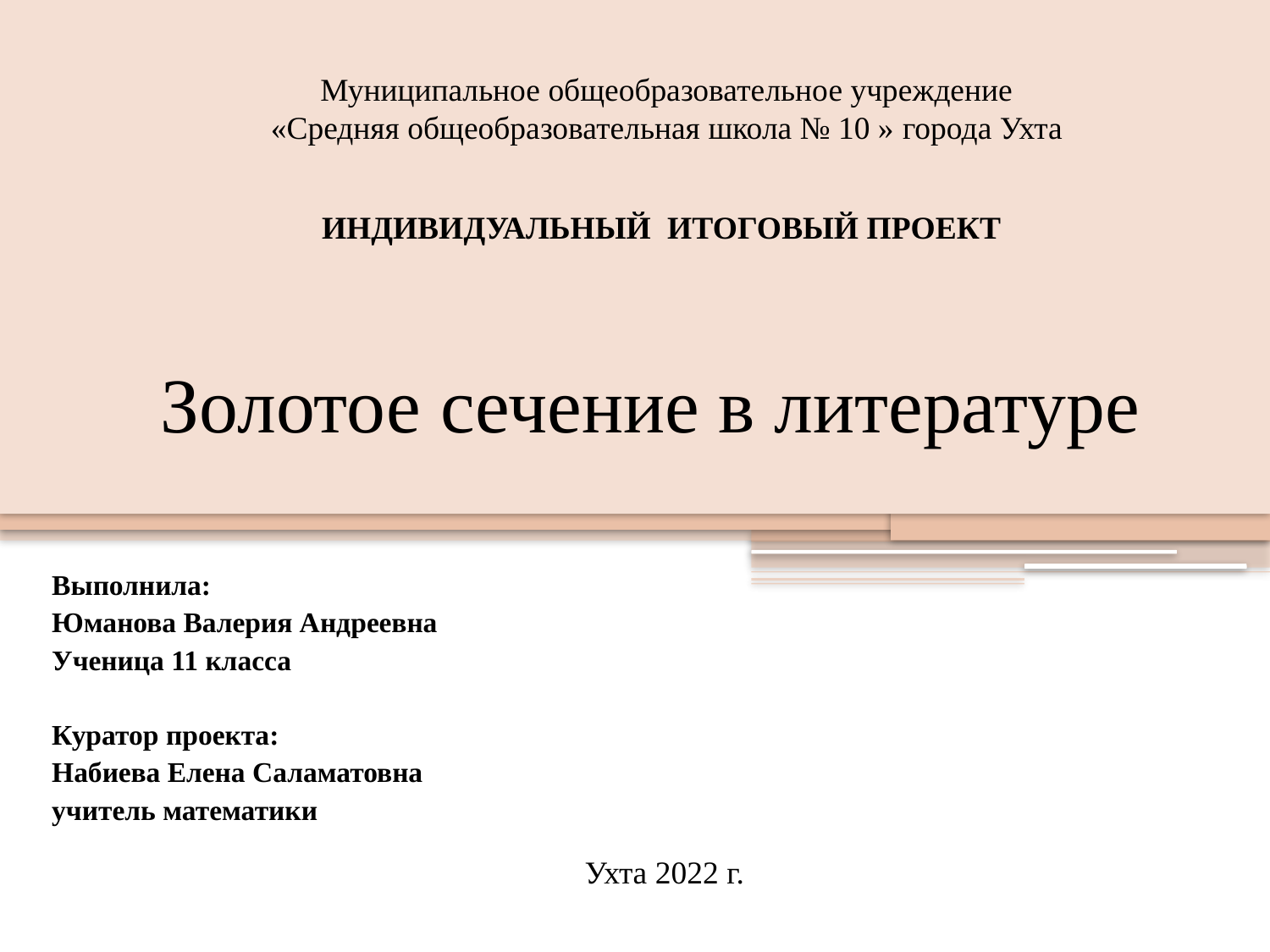

Муниципальное общеобразовательное учреждение
«Средняя общеобразовательная школа № 10 » города Ухта
ИНДИВИДУАЛЬНЫЙ  ИТОГОВЫЙ ПРОЕКТ
# Золотое сечение в литературе
Выполнила:
Юманова Валерия Андреевна
Ученица 11 класса

Куратор проекта:
Набиева Елена Саламатовна
учитель математики
Ухта 2022 г.